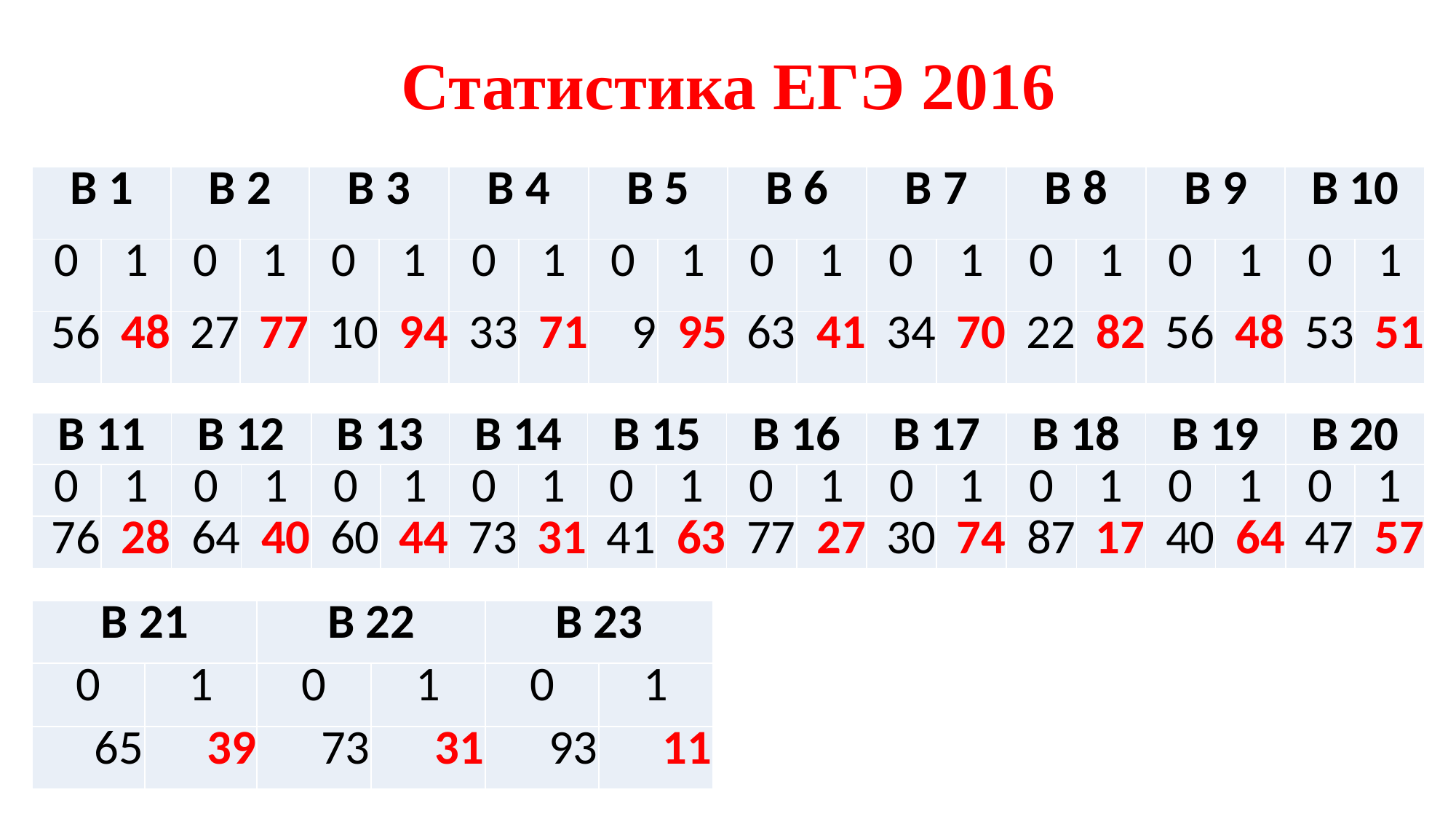

# Статистика ЕГЭ 2016
| В 1 |  | В 2 |  | В 3 |  | В 4 |  | В 5 |  | В 6 |  | В 7 |  | В 8 |  | В 9 |  | В 10 |  |
| --- | --- | --- | --- | --- | --- | --- | --- | --- | --- | --- | --- | --- | --- | --- | --- | --- | --- | --- | --- |
| 0 | 1 | 0 | 1 | 0 | 1 | 0 | 1 | 0 | 1 | 0 | 1 | 0 | 1 | 0 | 1 | 0 | 1 | 0 | 1 |
| 56 | 48 | 27 | 77 | 10 | 94 | 33 | 71 | 9 | 95 | 63 | 41 | 34 | 70 | 22 | 82 | 56 | 48 | 53 | 51 |
| В 11 |  | В 12 |  | В 13 |  | В 14 |  | В 15 |  | В 16 |  | В 17 |  | В 18 |  | В 19 |  | В 20 |  |
| --- | --- | --- | --- | --- | --- | --- | --- | --- | --- | --- | --- | --- | --- | --- | --- | --- | --- | --- | --- |
| 0 | 1 | 0 | 1 | 0 | 1 | 0 | 1 | 0 | 1 | 0 | 1 | 0 | 1 | 0 | 1 | 0 | 1 | 0 | 1 |
| 76 | 28 | 64 | 40 | 60 | 44 | 73 | 31 | 41 | 63 | 77 | 27 | 30 | 74 | 87 | 17 | 40 | 64 | 47 | 57 |
| В 21 |  | В 22 |  | В 23 |  |
| --- | --- | --- | --- | --- | --- |
| 0 | 1 | 0 | 1 | 0 | 1 |
| 65 | 39 | 73 | 31 | 93 | 11 |